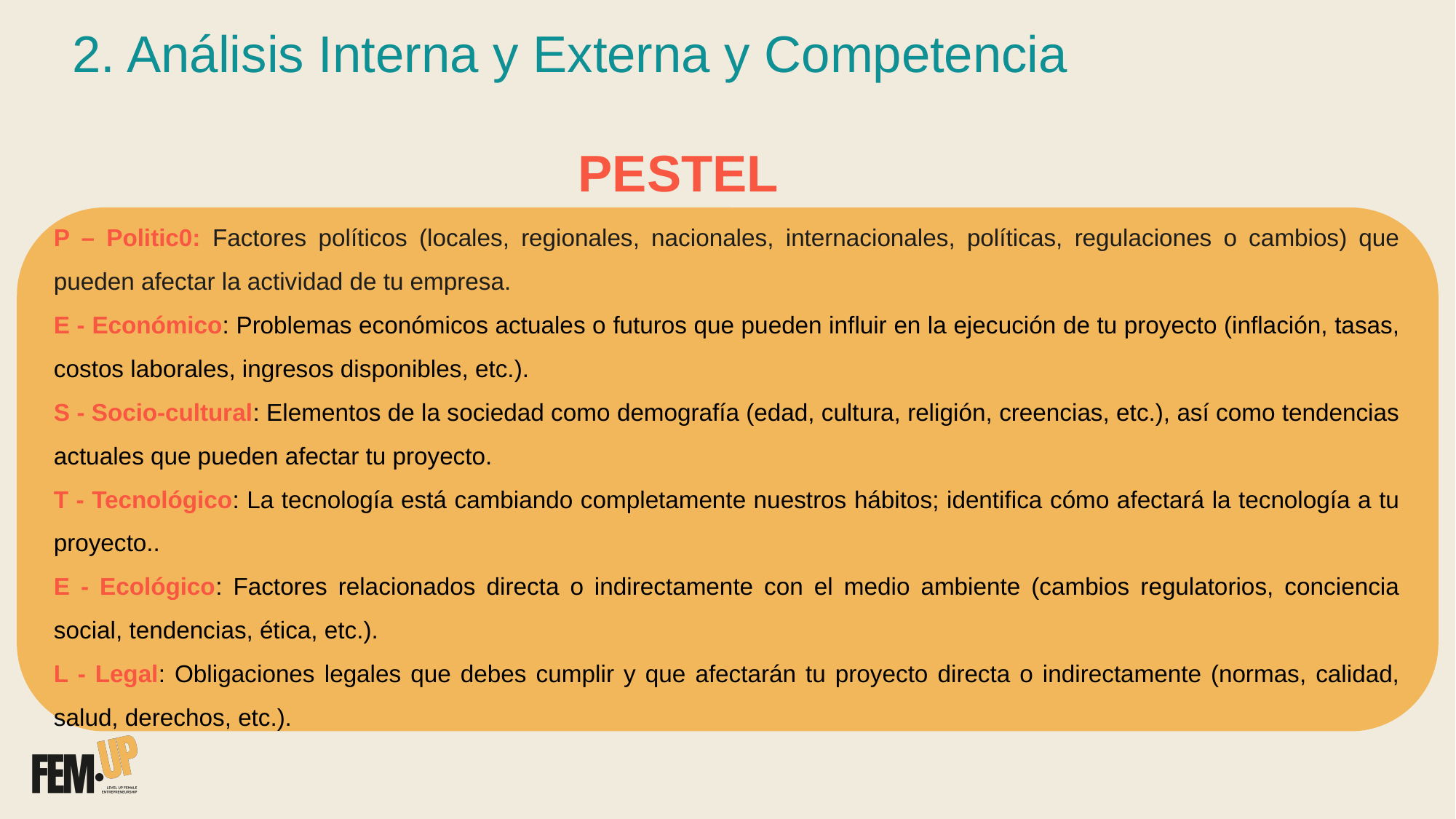

# 2. Análisis Interna y Externa y Competencia
PESTEL
P – Politic0: Factores políticos (locales, regionales, nacionales, internacionales, políticas, regulaciones o cambios) que pueden afectar la actividad de tu empresa.
E - Económico: Problemas económicos actuales o futuros que pueden influir en la ejecución de tu proyecto (inflación, tasas, costos laborales, ingresos disponibles, etc.).
S - Socio-cultural: Elementos de la sociedad como demografía (edad, cultura, religión, creencias, etc.), así como tendencias actuales que pueden afectar tu proyecto.
T - Tecnológico: La tecnología está cambiando completamente nuestros hábitos; identifica cómo afectará la tecnología a tu proyecto..
E - Ecológico: Factores relacionados directa o indirectamente con el medio ambiente (cambios regulatorios, conciencia social, tendencias, ética, etc.).
L - Legal: Obligaciones legales que debes cumplir y que afectarán tu proyecto directa o indirectamente (normas, calidad, salud, derechos, etc.).